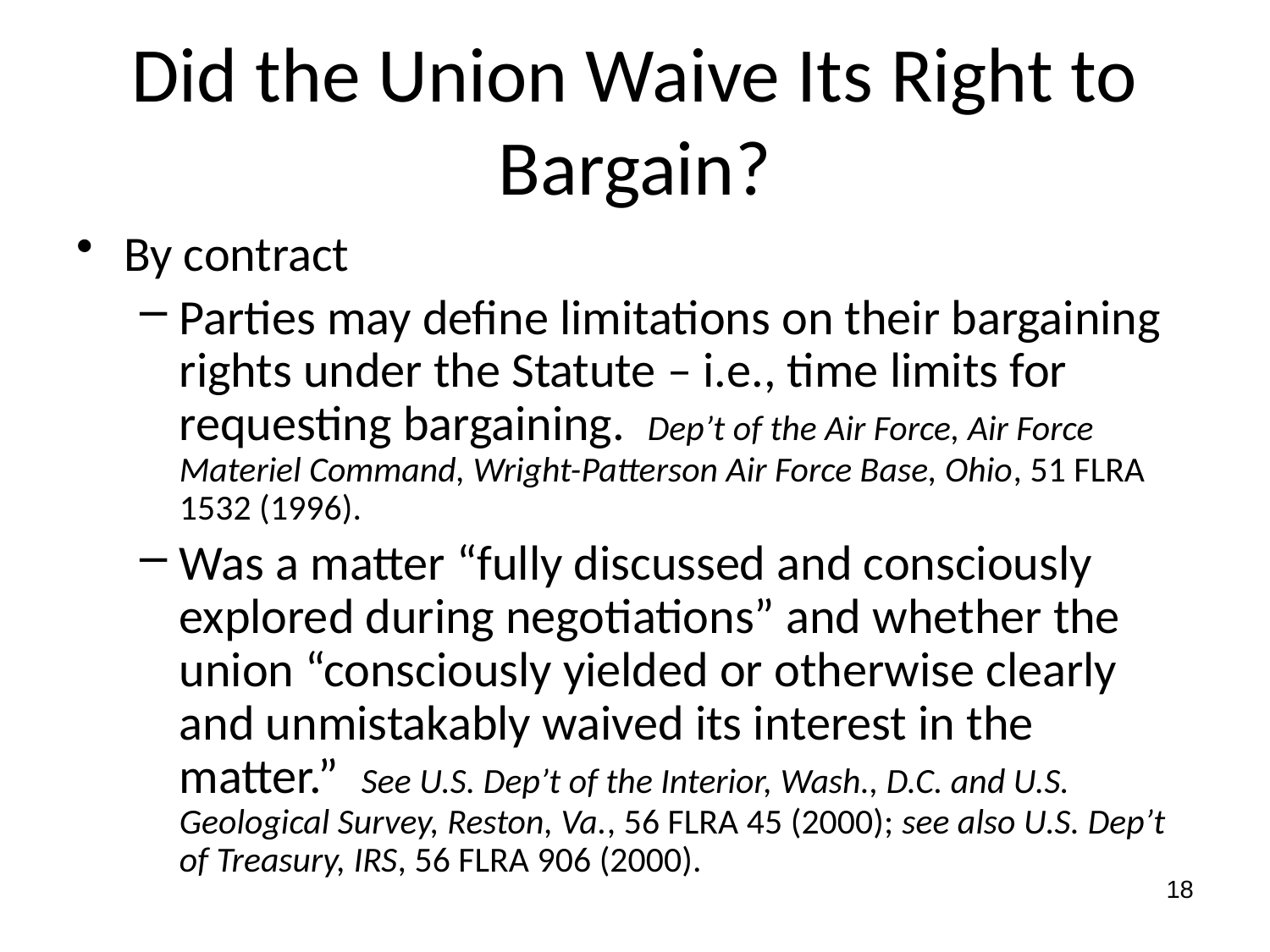

# Did the Union Waive Its Right to Bargain?
By contract
Parties may define limitations on their bargaining rights under the Statute – i.e., time limits for requesting bargaining.  Dep’t of the Air Force, Air Force Materiel Command, Wright-Patterson Air Force Base, Ohio, 51 FLRA 1532 (1996).
Was a matter “fully discussed and consciously explored during negotiations” and whether the union “consciously yielded or otherwise clearly and unmistakably waived its interest in the matter.”  See U.S. Dep’t of the Interior, Wash., D.C. and U.S. Geological Survey, Reston, Va., 56 FLRA 45 (2000); see also U.S. Dep’t of Treasury, IRS, 56 FLRA 906 (2000).
18